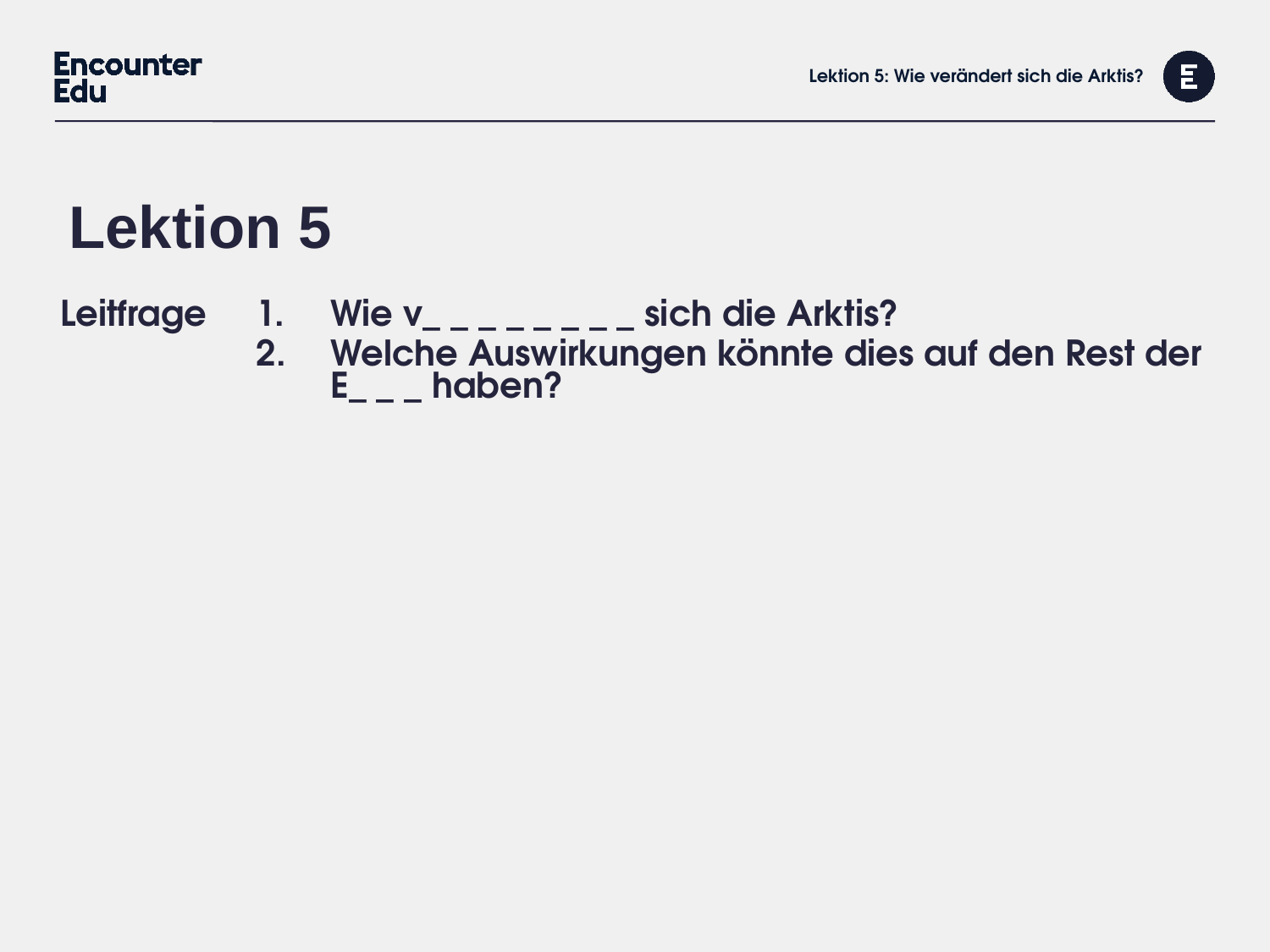

# Lektion 5: Wie verändert sich die Arktis?
Lektion 5
| Leitfrage | Wie v\_ \_ \_ \_ \_ \_ \_ \_ sich die Arktis? Welche Auswirkungen könnte dies auf den Rest der E\_ \_ \_ haben? |
| --- | --- |